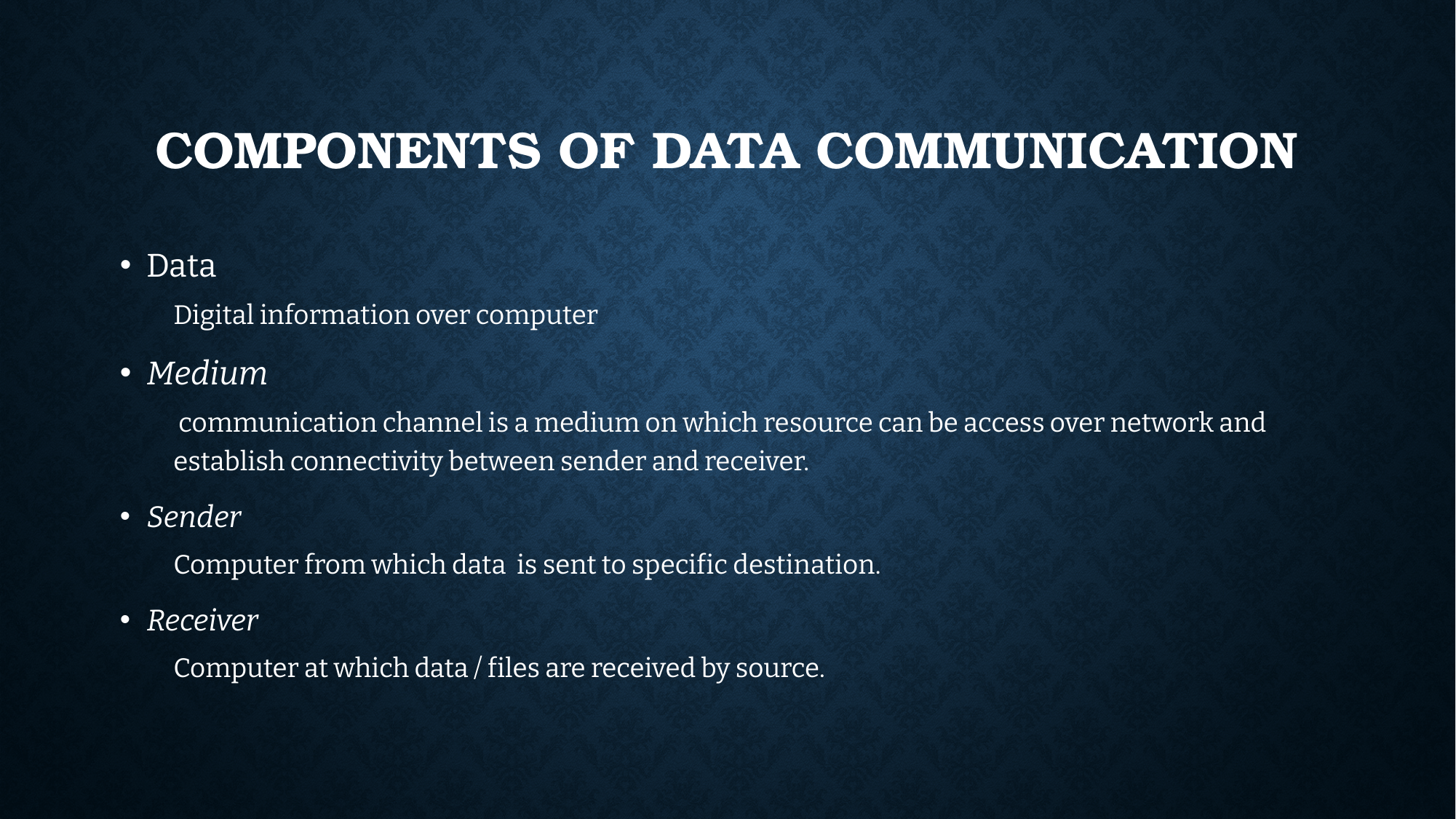

# Components of data communication
Data
Digital information over computer
Medium
 communication channel is a medium on which resource can be access over network and establish connectivity between sender and receiver.
Sender
Computer from which data  is sent to specific destination.
Receiver
Computer at which data / files are received by source.